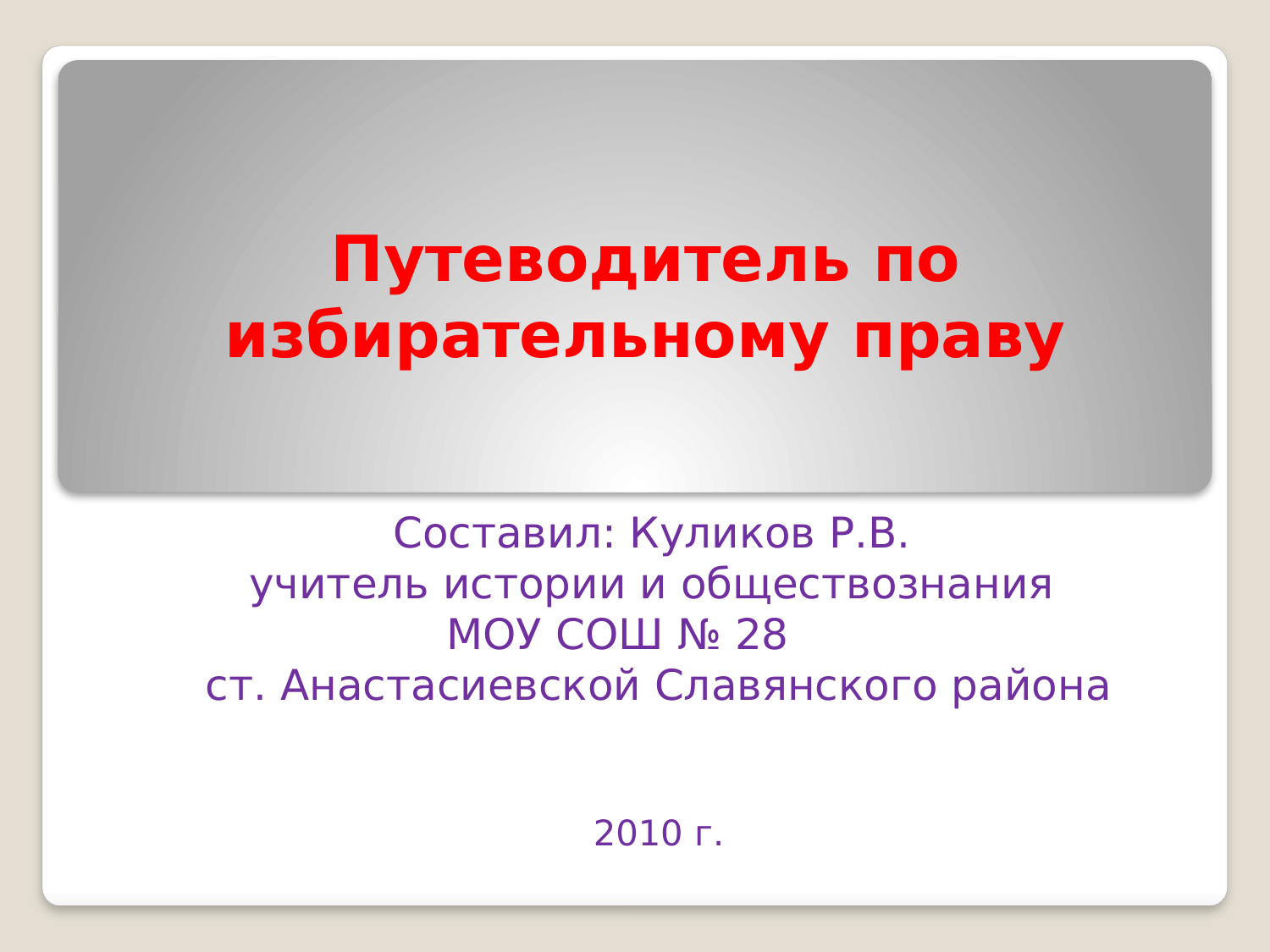

# Путеводитель по избирательному праву
Составил: Куликов Р.В.
учитель истории и обществознания
                   МОУ СОШ № 28
ст. Анастасиевской Славянского района

2010 г.